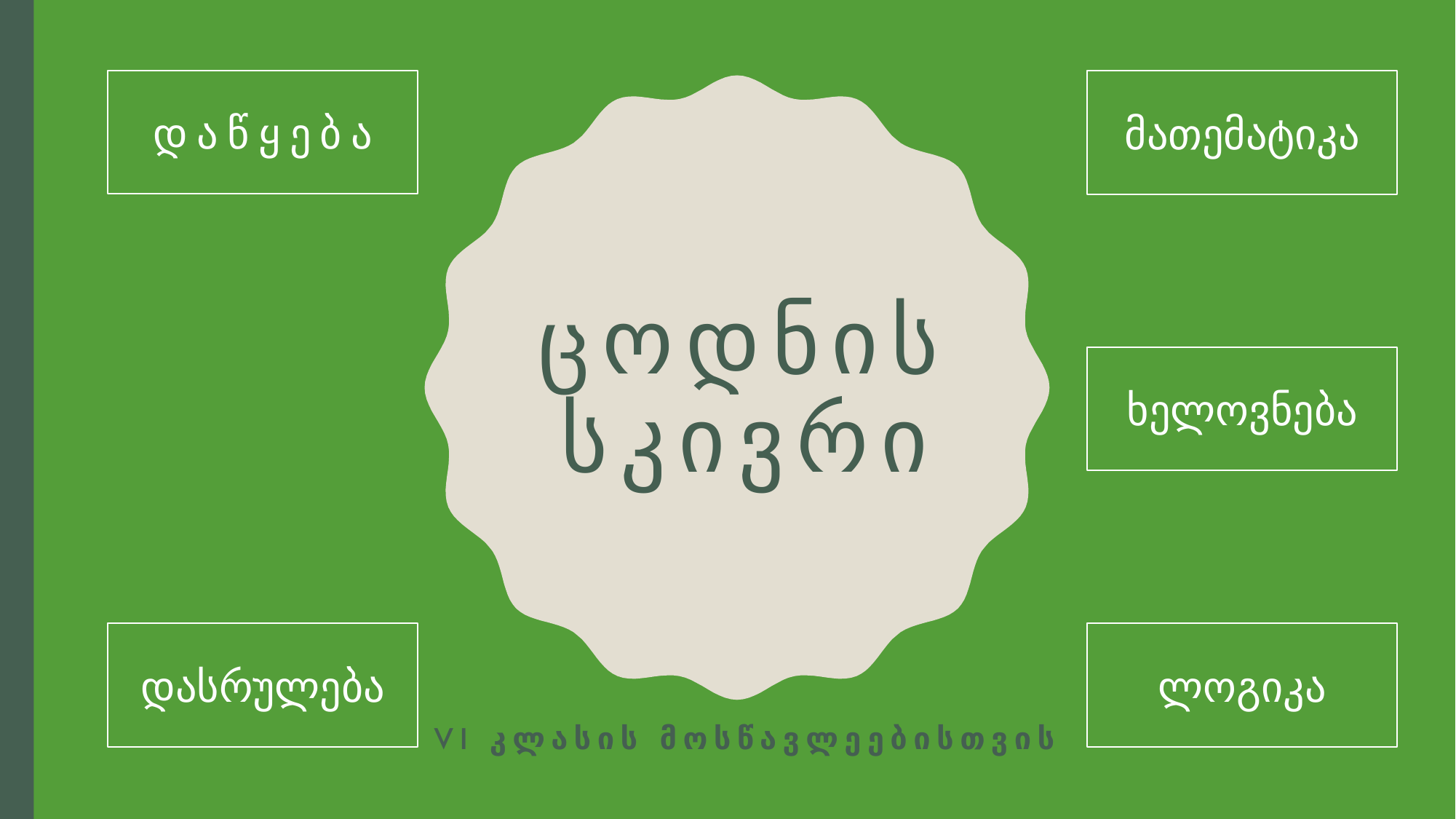

დაწყება
მათემატიკა
# ცოდნის სკივრი
ხელოვნება
დასრულება
ლოგიკა
VI კლასის მოსწავლეებისთვის